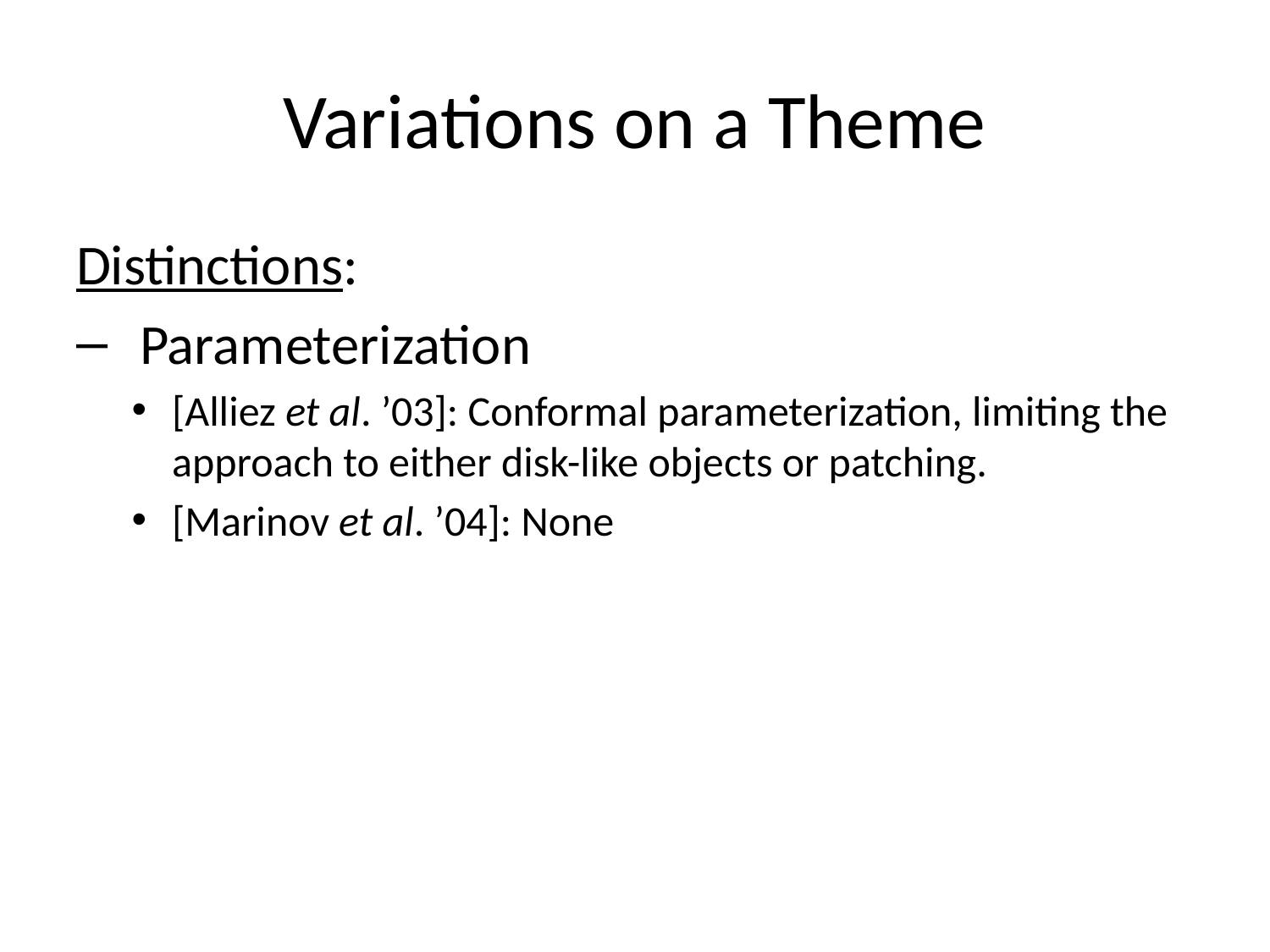

# Variations on a Theme
Distinctions:
Parameterization
[Alliez et al. ’03]: Conformal parameterization, limiting the approach to either disk-like objects or patching.
[Marinov et al. ’04]: None